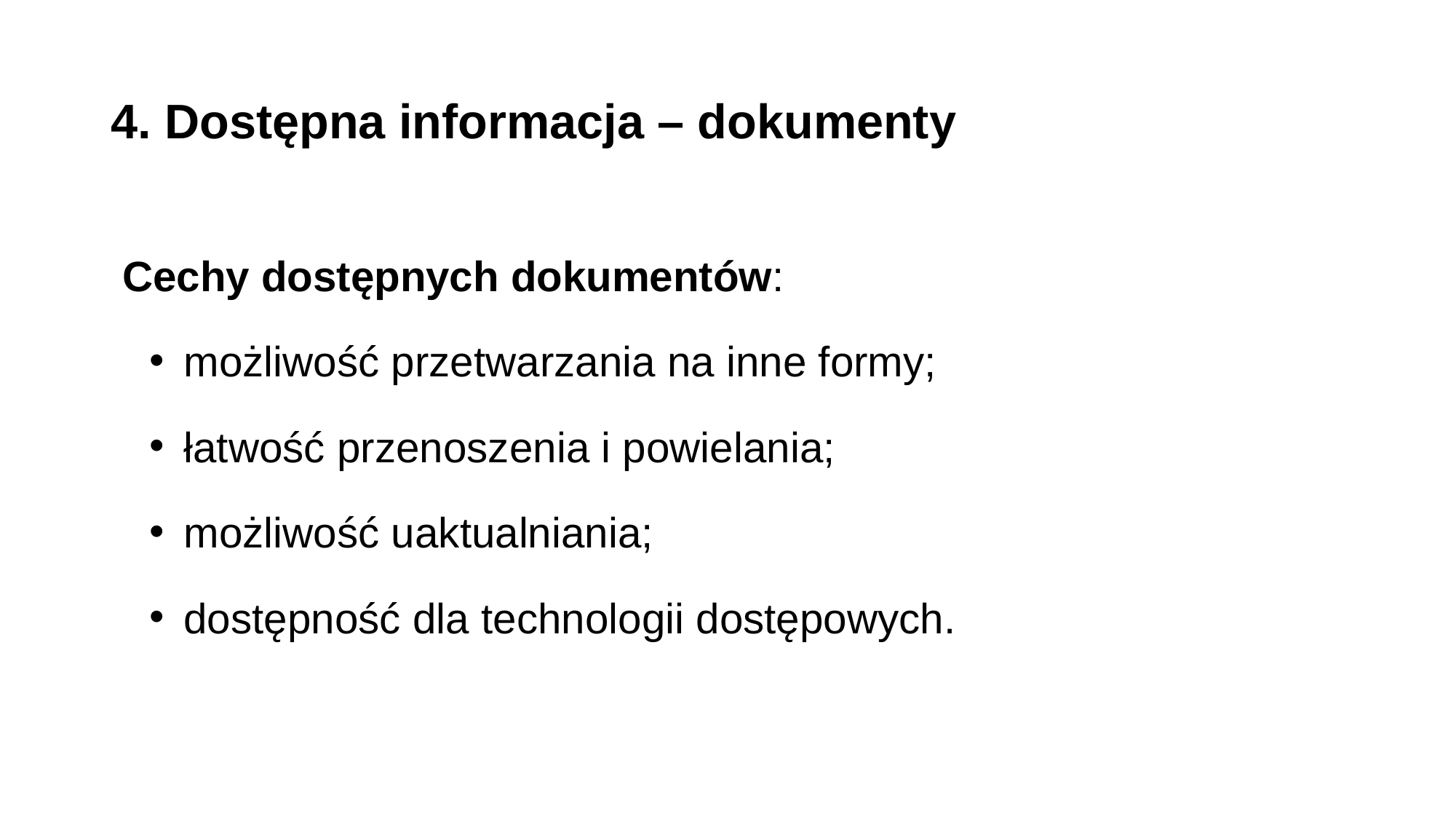

# 4. Dostępna informacja – dokumenty
Cechy dostępnych dokumentów:
możliwość przetwarzania na inne formy;
łatwość przenoszenia i powielania;
możliwość uaktualniania;
dostępność dla technologii dostępowych.